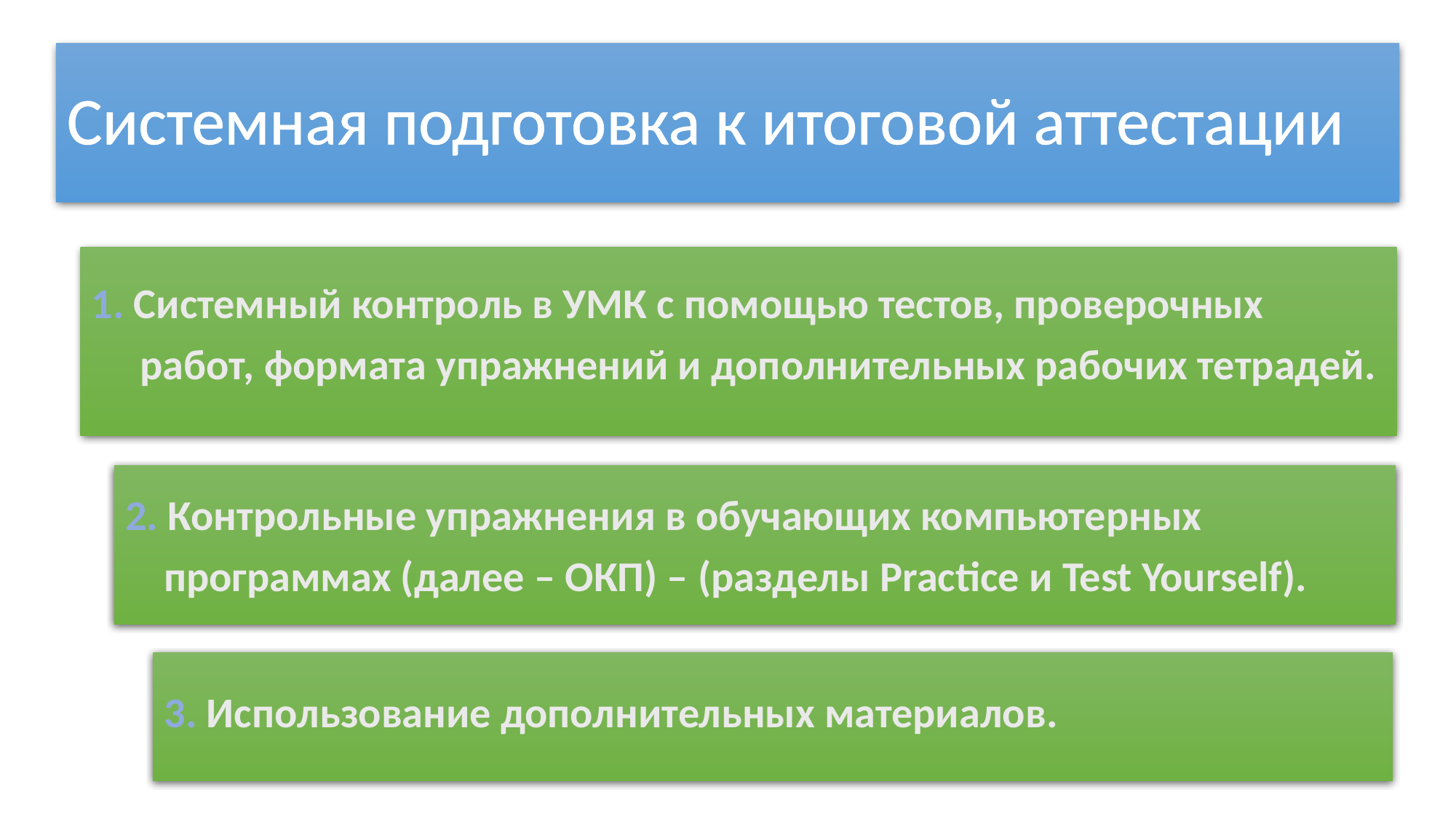

# Системная подготовка к итоговой аттестации

1. Системный контроль в УМК с помощью тестов, проверочных
     работ, формата упражнений и дополнительных рабочих тетрадей.

2. Контрольные упражнения в обучающих компьютерных
    программах (далее – ОКП) – (разделы Practice и Test Yourself).

3. Использование дополнительных материалов.